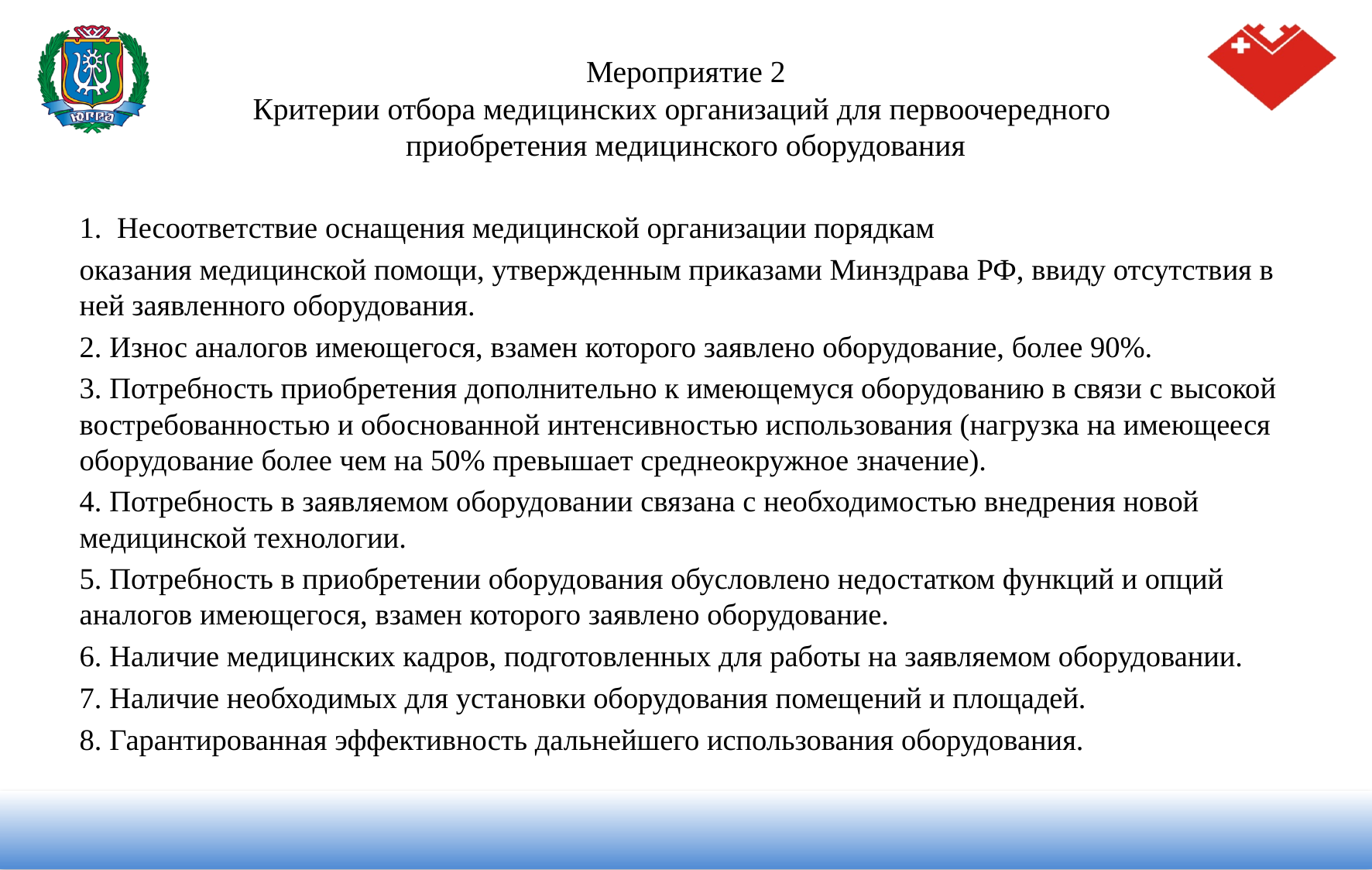

# Мероприятие 2 Критерии отбора медицинских организаций для первоочередного приобретения медицинского оборудования
1.  Несоответствие оснащения медицинской организации порядкам
оказания медицинской помощи, утвержденным приказами Минздрава РФ, ввиду отсутствия в ней заявленного оборудования.
2. Износ аналогов имеющегося, взамен которого заявлено оборудование, более 90%.
3. Потребность приобретения дополнительно к имеющемуся оборудованию в связи с высокой востребованностью и обоснованной интенсивностью использования (нагрузка на имеющееся оборудование более чем на 50% превышает среднеокружное значение).
4. Потребность в заявляемом оборудовании связана с необходимостью внедрения новой медицинской технологии.
5. Потребность в приобретении оборудования обусловлено недостатком функций и опций аналогов имеющегося, взамен которого заявлено оборудование.
6. Наличие медицинских кадров, подготовленных для работы на заявляемом оборудовании.
7. Наличие необходимых для установки оборудования помещений и площадей.
8. Гарантированная эффективность дальнейшего использования оборудования.